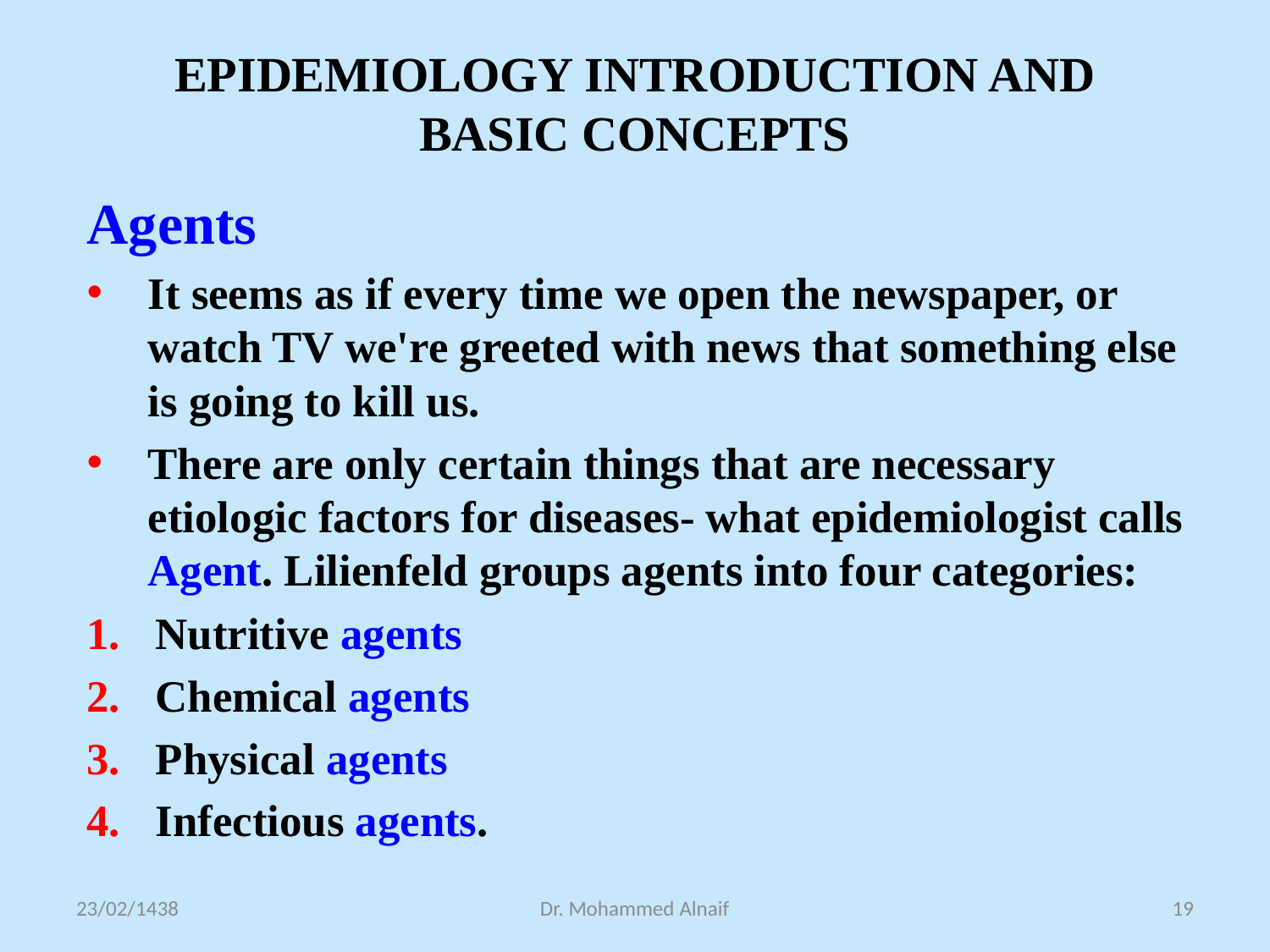

# EPIDEMIOLOGY INTRODUCTION AND BASIC CONCEPTS
Agents
It seems as if every time we open the newspaper, or watch TV we're greeted with news that something else is going to kill us.
There are only certain things that are necessary etiologic factors for diseases- what epidemiologist calls Agent. Lilienfeld groups agents into four categories:
Nutritive agents
Chemical agents
Physical agents
Infectious agents.
23/02/1438
Dr. Mohammed Alnaif
19